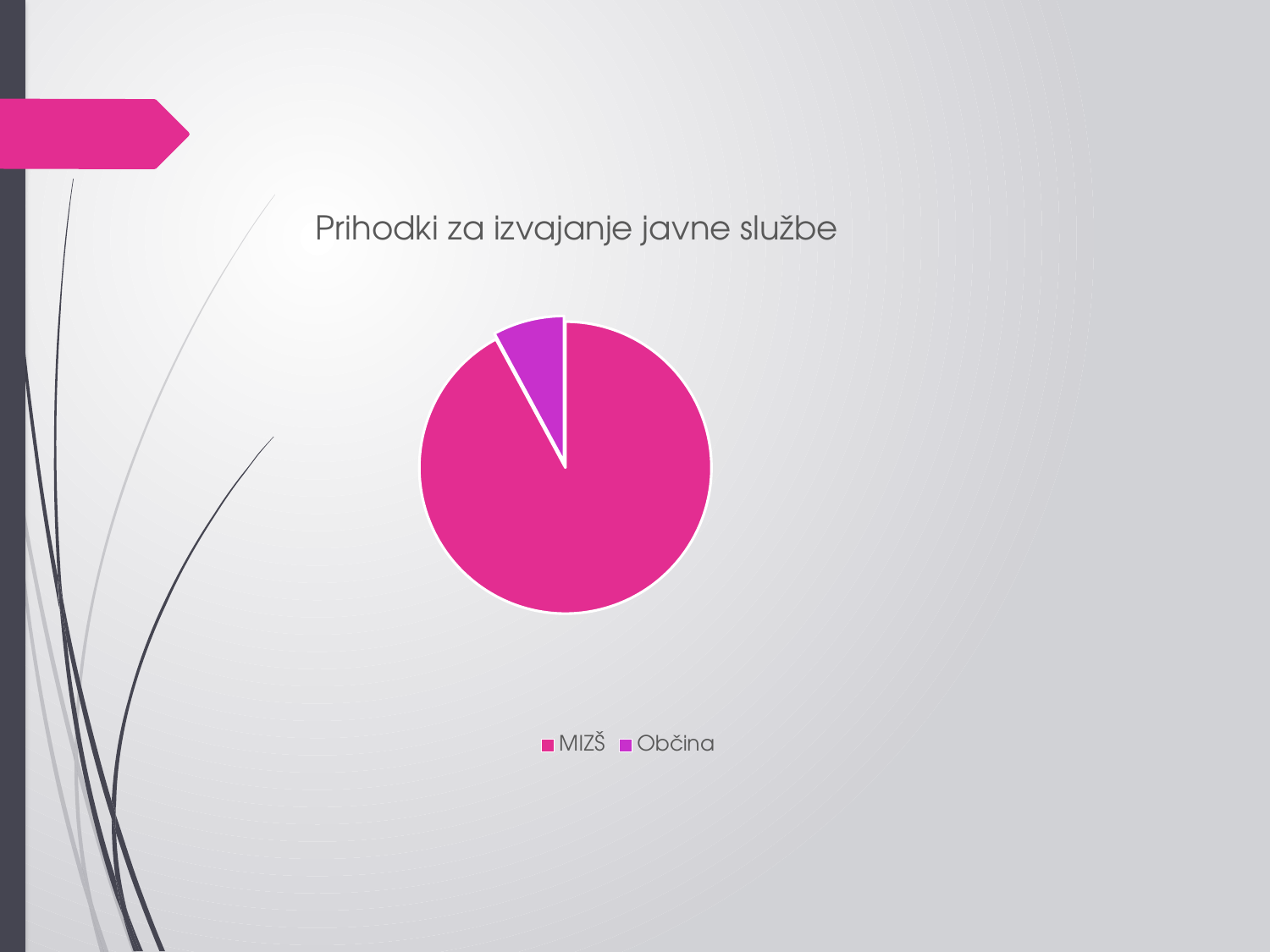

### Chart: Prihodki za izvajanje javne službe

| Category | Prihodki za izvajanje javne službe |
|---|---|
| MIZŠ | 5215000.0 |
| Občina | 447000.0 |